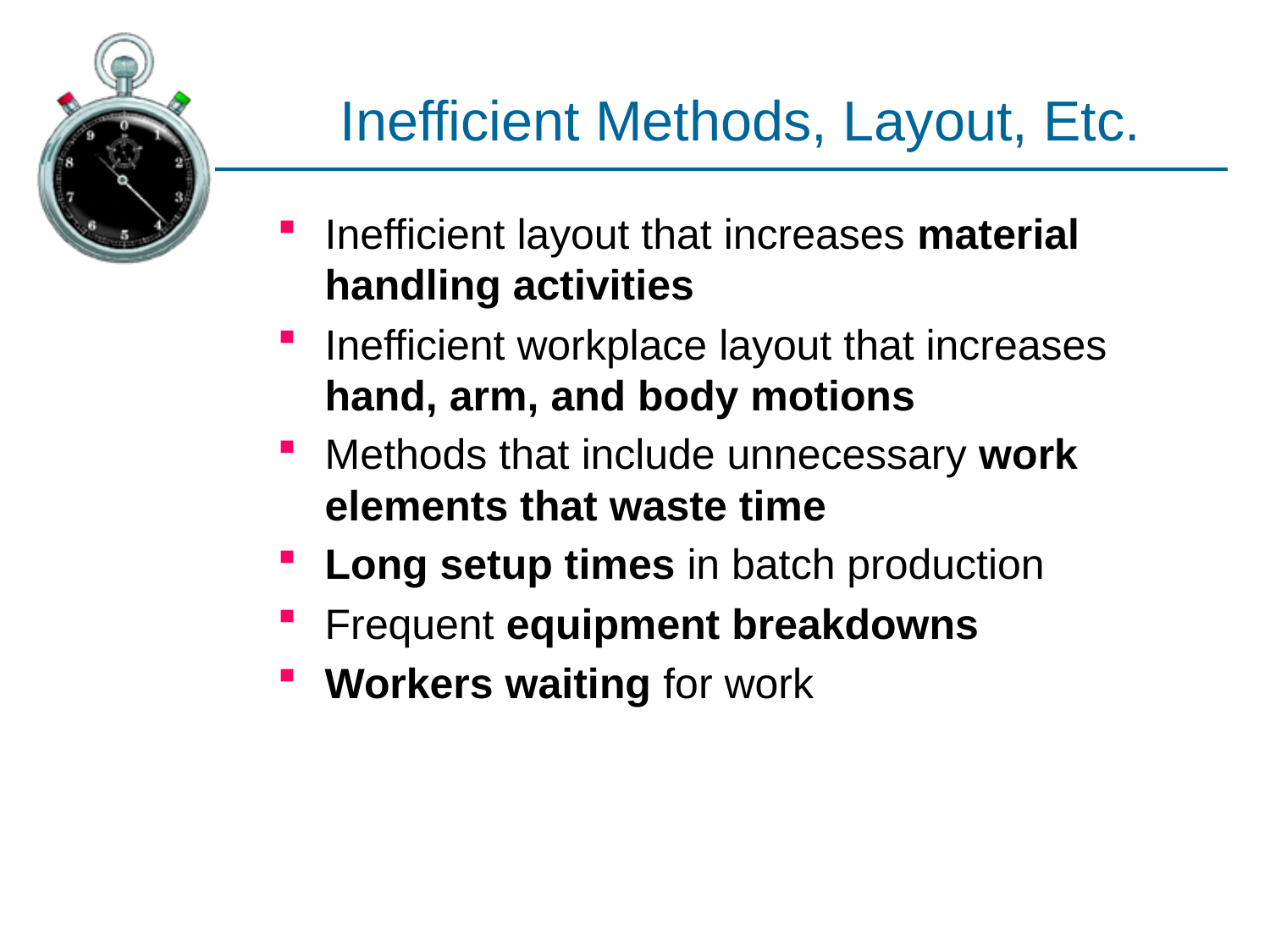

# Inefficient Methods, Layout, Etc.
Inefficient layout that increases material handling activities
Inefficient workplace layout that increases hand, arm, and body motions
Methods that include unnecessary work elements that waste time
Long setup times in batch production
Frequent equipment breakdowns
Workers waiting for work